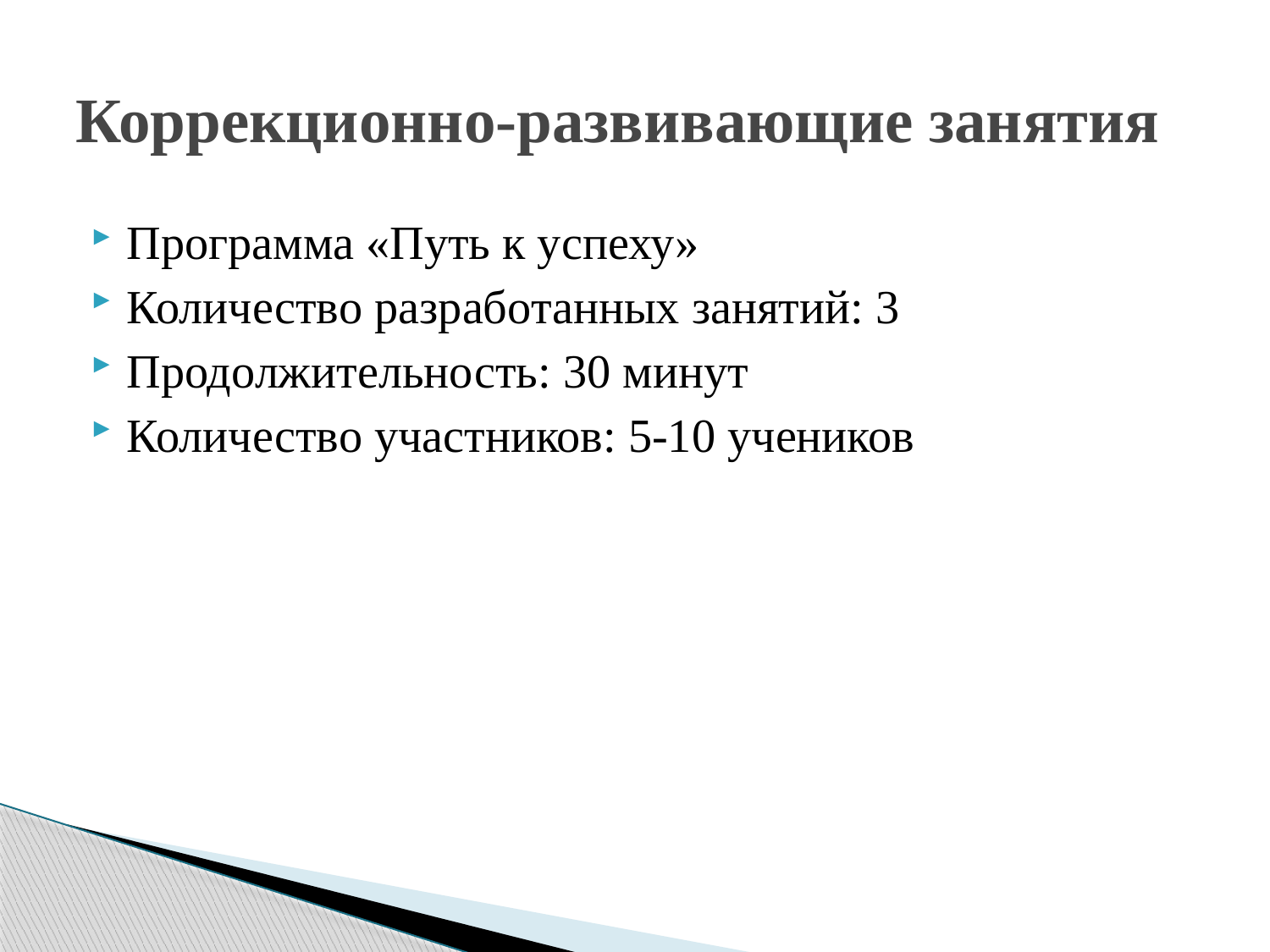

# Коррекционно-развивающие занятия
Программа «Путь к успеху»
Количество разработанных занятий: 3
Продолжительность: 30 минут
Количество участников: 5-10 учеников